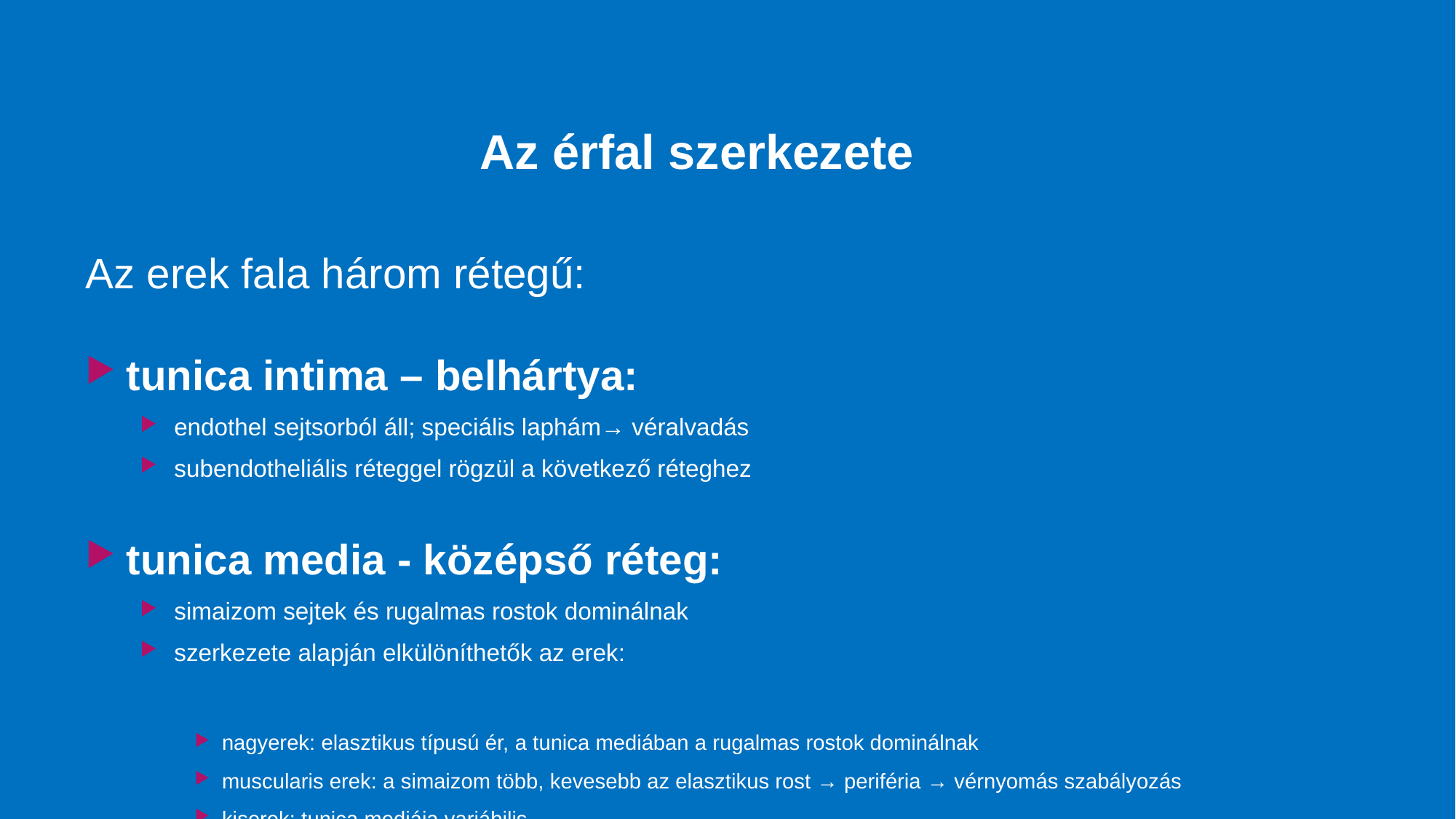

# Az érfal szerkezete
Az erek fala három rétegű:

tunica intima – belhártya:
endothel sejtsorból áll; speciális laphám→ véralvadás
subendotheliális réteggel rögzül a következő réteghez

tunica media - középső réteg:
simaizom sejtek és rugalmas rostok dominálnak
szerkezete alapján elkülöníthetők az erek:

nagyerek: elasztikus típusú ér, a tunica mediában a rugalmas rostok dominálnak
muscularis erek: a simaizom több, kevesebb az elasztikus rost → periféria → vérnyomás szabályozás
kiserek: tunica mediája variábilis